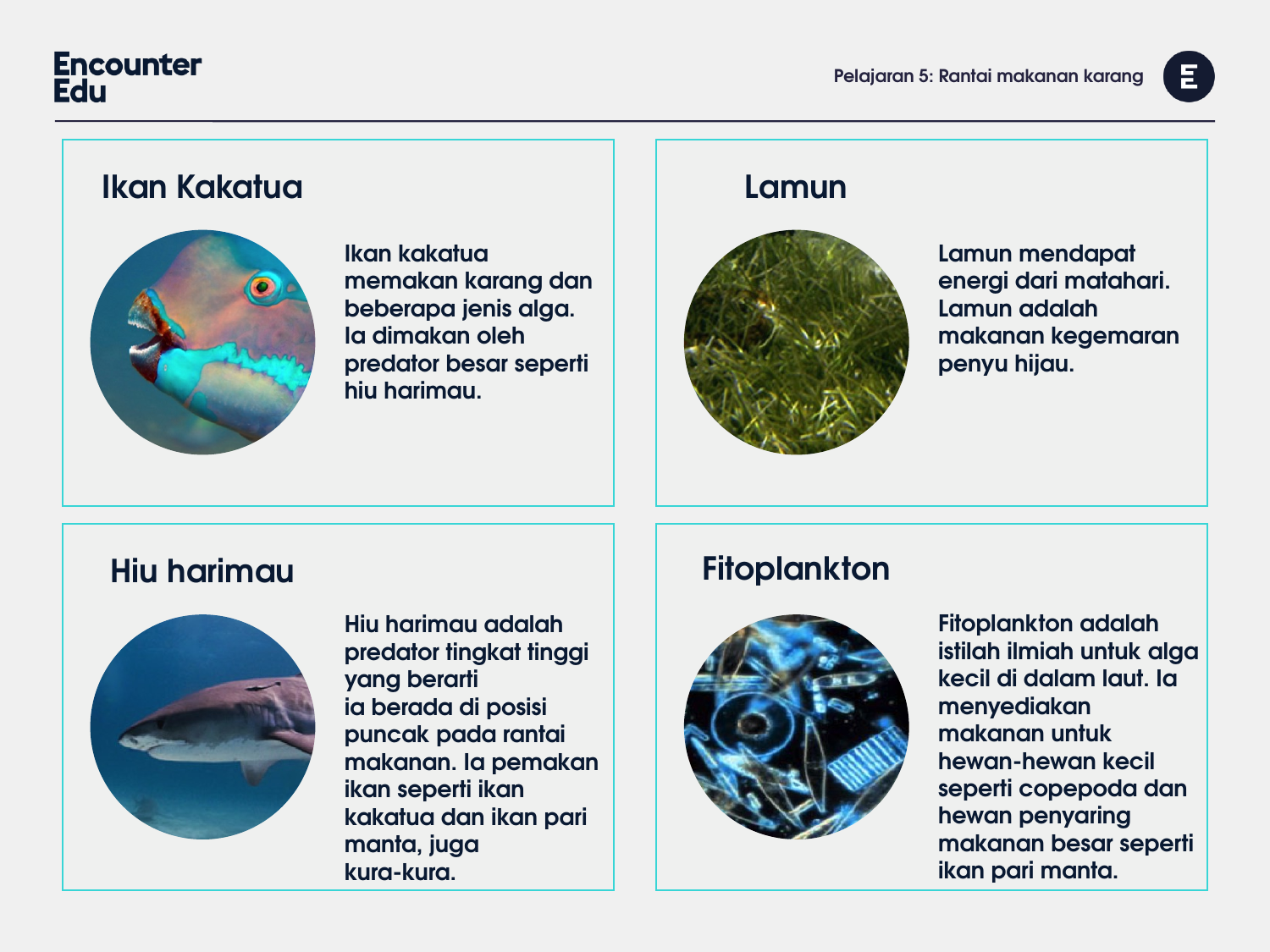

# Pelajaran 5: Rantai makanan karang

Ikan Kakatua
Lamun

Ikan kakatua memakan karang dan beberapa jenis alga. Ia dimakan oleh predator besar seperti hiu harimau.

Lamun mendapat energi dari matahari. Lamun adalah makanan kegemaran penyu hijau.

Fitoplankton
Hiu harimau
Fitoplankton adalah istilah ilmiah untuk alga kecil di dalam laut. Ia menyediakan makanan untuk hewan-hewan kecil seperti copepoda dan hewan penyaring makanan besar seperti ikan pari manta.
Hiu harimau adalah predator tingkat tinggi yang berarti
ia berada di posisi puncak pada rantai makanan. Ia pemakan ikan seperti ikan kakatua dan ikan pari manta, juga
kura-kura.